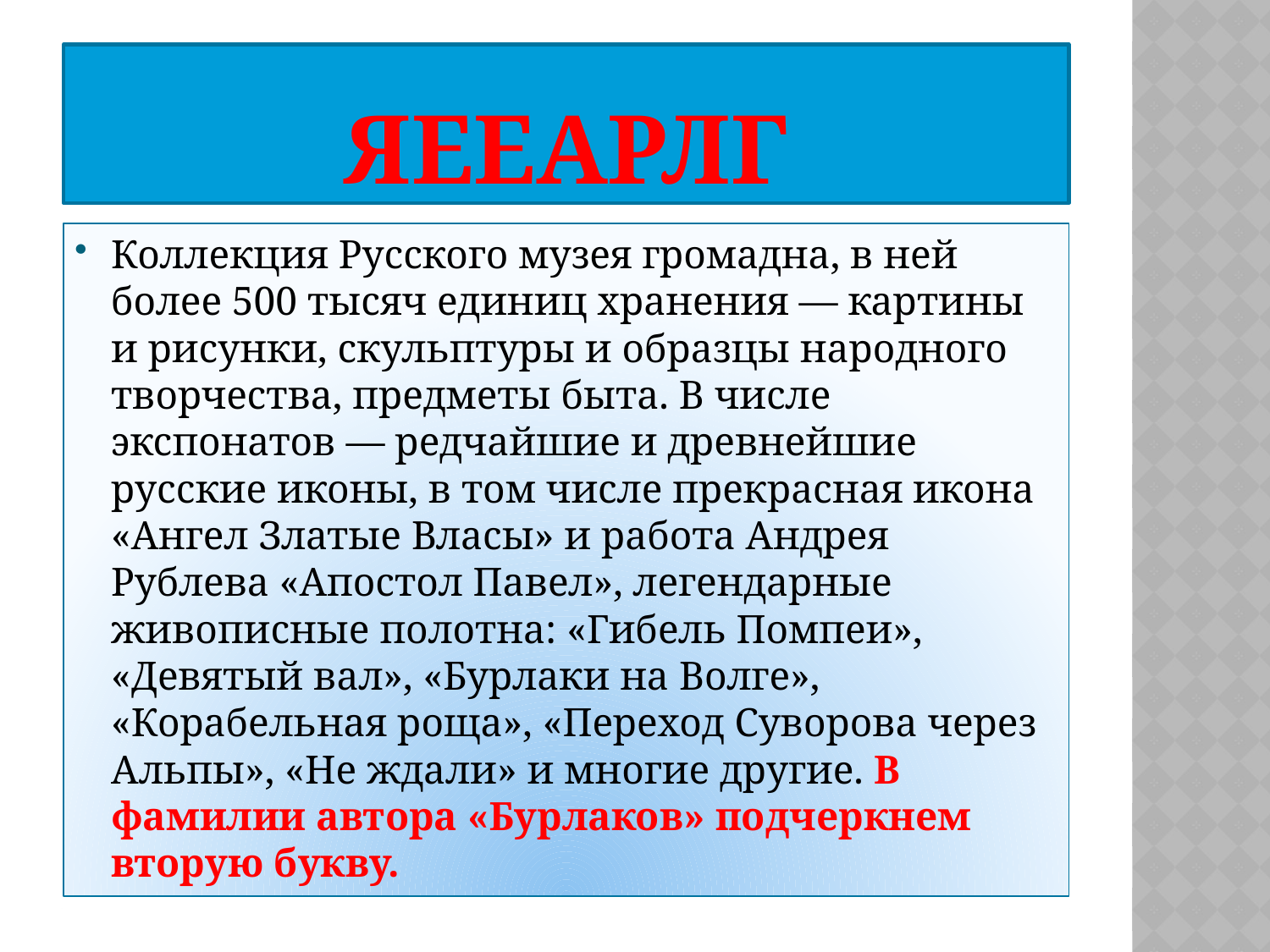

# ЯЕЕАРЛГ
Коллекция Русского музея громадна, в ней более 500 тысяч единиц хранения — картины и рисунки, скульптуры и образцы народного творчества, предметы быта. В числе экспонатов — редчайшие и древнейшие русские иконы, в том числе прекрасная икона «Ангел Златые Власы» и работа Андрея Рублева «Апостол Павел», легендарные живописные полотна: «Гибель Помпеи», «Девятый вал», «Бурлаки на Волге», «Корабельная роща», «Переход Суворова через Альпы», «Не ждали» и многие другие. В фамилии автора «Бурлаков» подчеркнем вторую букву.